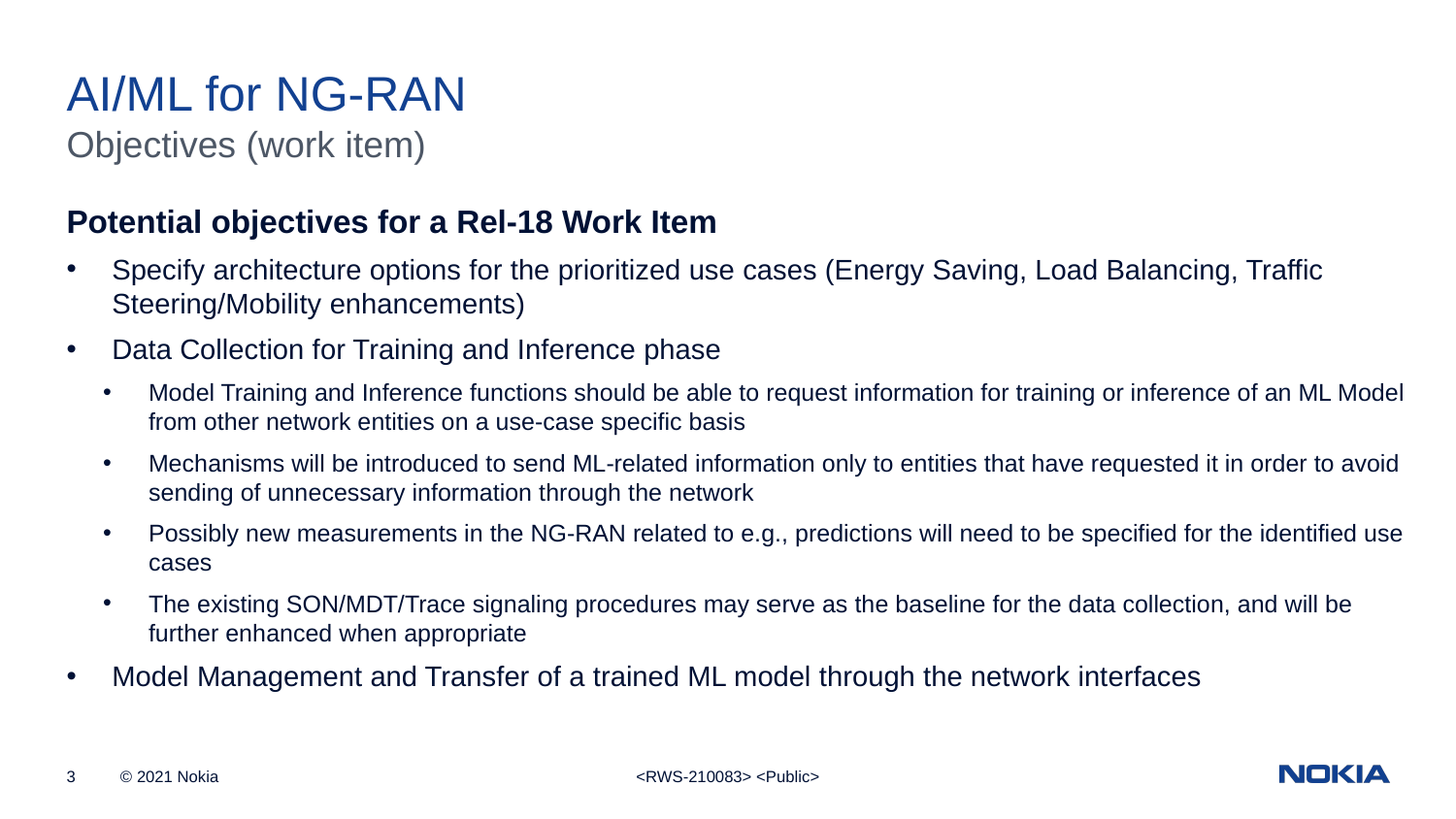

AI/ML for NG-RAN
Objectives (work item)
Potential objectives for a Rel-18 Work Item
Specify architecture options for the prioritized use cases (Energy Saving, Load Balancing, Traffic Steering/Mobility enhancements)
Data Collection for Training and Inference phase
Model Training and Inference functions should be able to request information for training or inference of an ML Model from other network entities on a use-case specific basis
Mechanisms will be introduced to send ML-related information only to entities that have requested it in order to avoid sending of unnecessary information through the network
Possibly new measurements in the NG-RAN related to e.g., predictions will need to be specified for the identified use cases
The existing SON/MDT/Trace signaling procedures may serve as the baseline for the data collection, and will be further enhanced when appropriate
Model Management and Transfer of a trained ML model through the network interfaces
<RWS-210083> <Public>